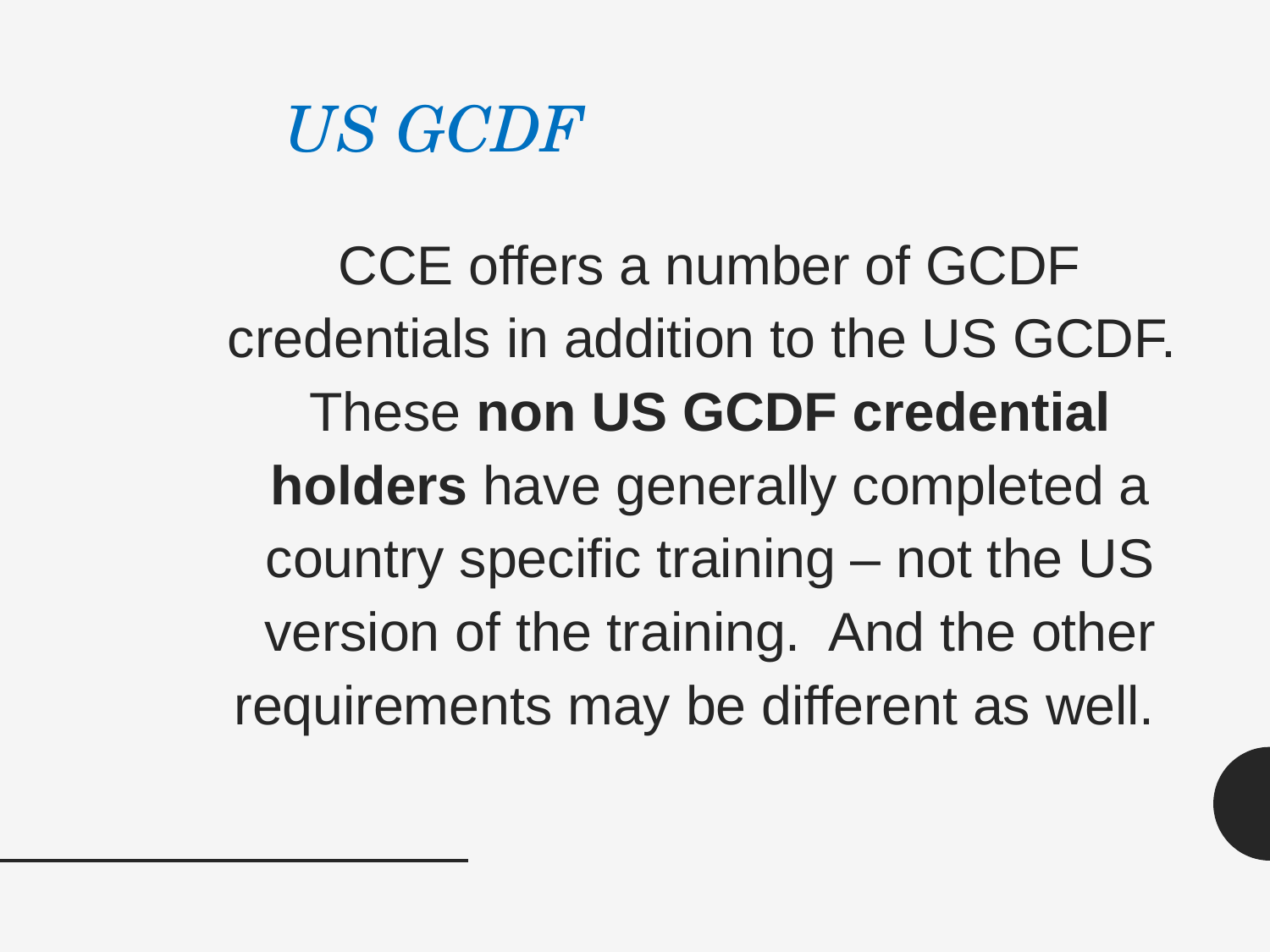

# US GCDF
CCE offers a number of GCDF credentials in addition to the US GCDF.  These non US GCDF credential holders have generally completed a country specific training – not the US version of the training.  And the other requirements may be different as well.